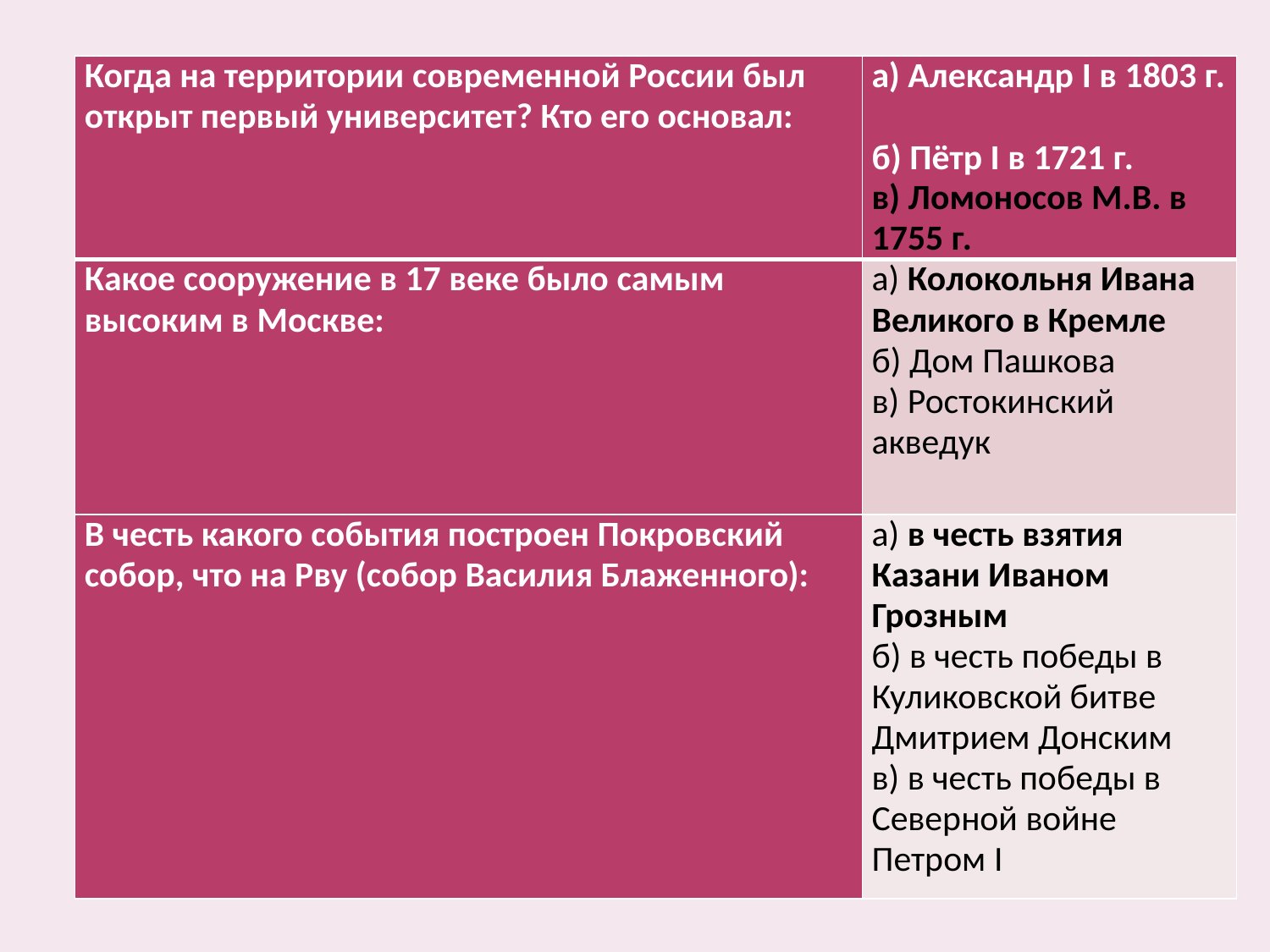

| Когда на территории современной России был открыт первый университет? Кто его основал: | а) Александр I в 1803 г. б) Пётр I в 1721 г. в) Ломоносов М.В. в 1755 г. |
| --- | --- |
| Какое сооружение в 17 веке было самым высоким в Москве: | а) Колокольня Ивана Великого в Кремле б) Дом Пашкова в) Ростокинский акведук |
| В честь какого события построен Покровский собор, что на Рву (собор Василия Блаженного): | а) в честь взятия Казани Иваном Грозным б) в честь победы в Куликовской битве Дмитрием Донским в) в честь победы в Северной войне Петром I |